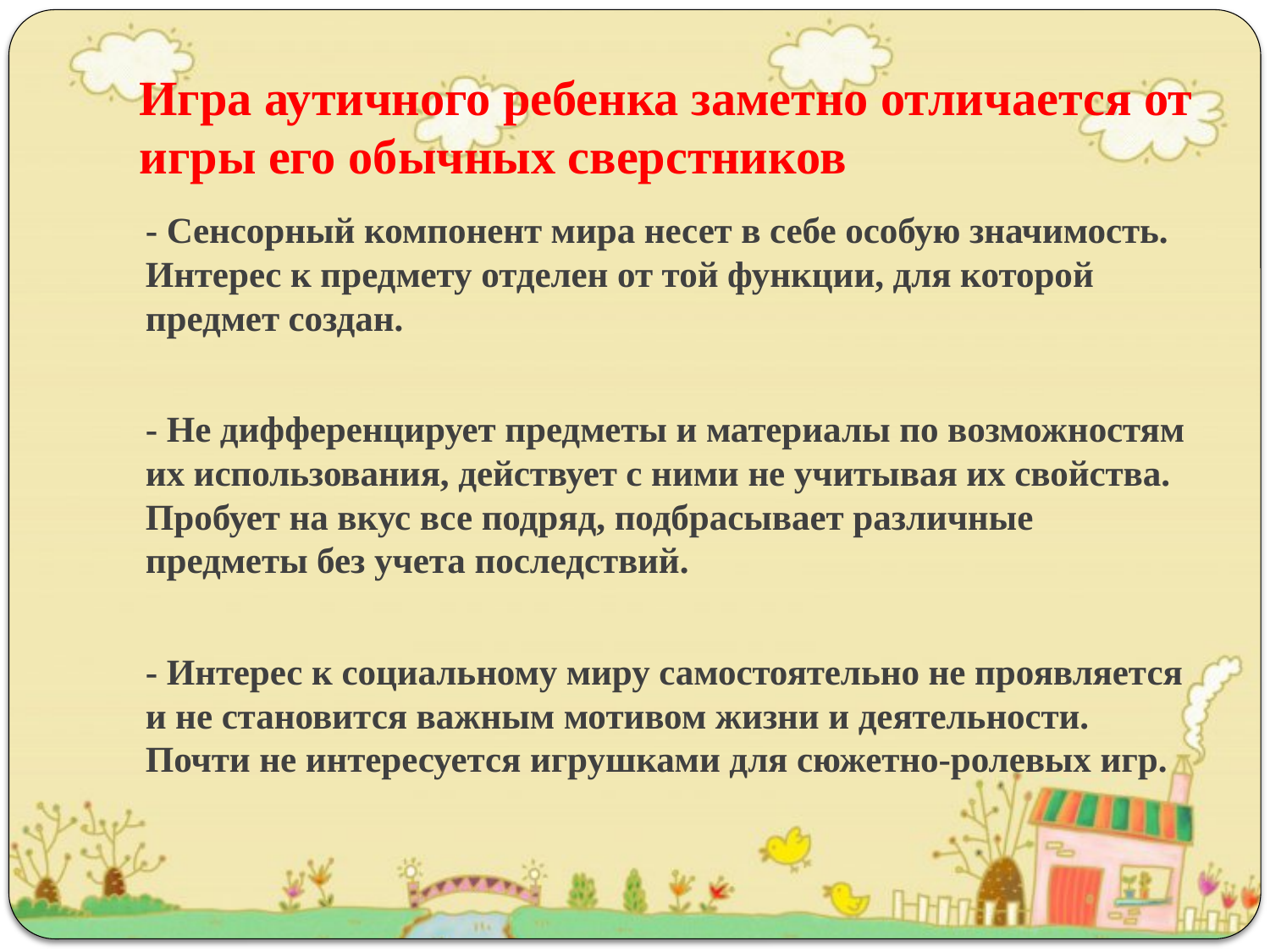

# Игра аутичного ребенка заметно отличается от игры его обычных сверстников
- Сенсорный компонент мира несет в себе особую значимость. Интерес к предмету отделен от той функции, для которой предмет создан.

- Не дифференцирует предметы и материалы по возможностям их использования, действует с ними не учитывая их свойства. Пробует на вкус все подряд, подбрасывает различные предметы без учета последствий.

- Интерес к социальному миру самостоятельно не проявляется и не становится важным мотивом жизни и деятельности. Почти не интересуется игрушками для сюжетно-ролевых игр.